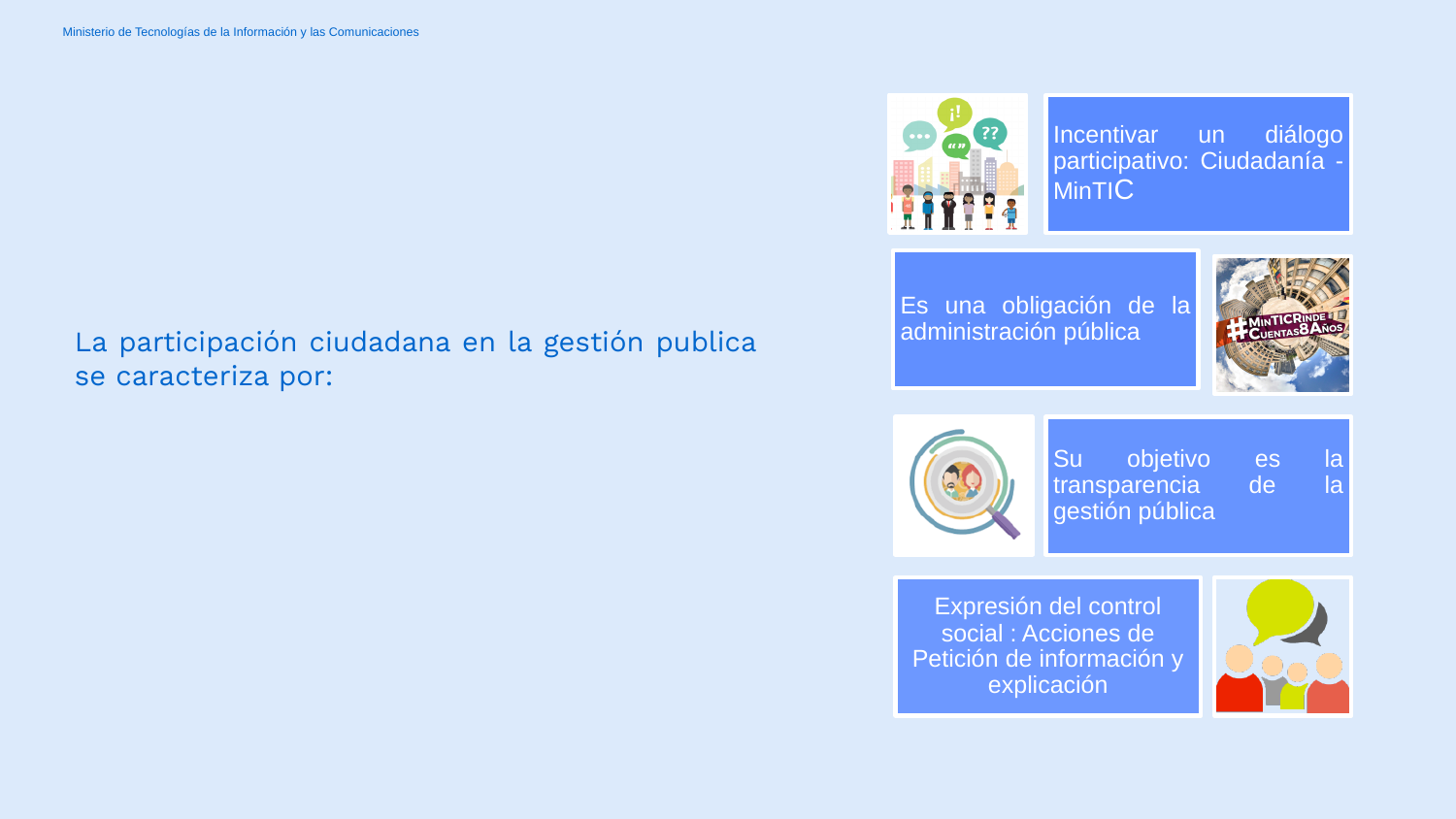

Incentivar un diálogo participativo: Ciudadanía - MinTIC
Es una obligación de la administración pública
Su objetivo es la transparencia de la gestión pública
Expresión del control social : Acciones de Petición de información y explicación
La participación ciudadana en la gestión publica se caracteriza por: